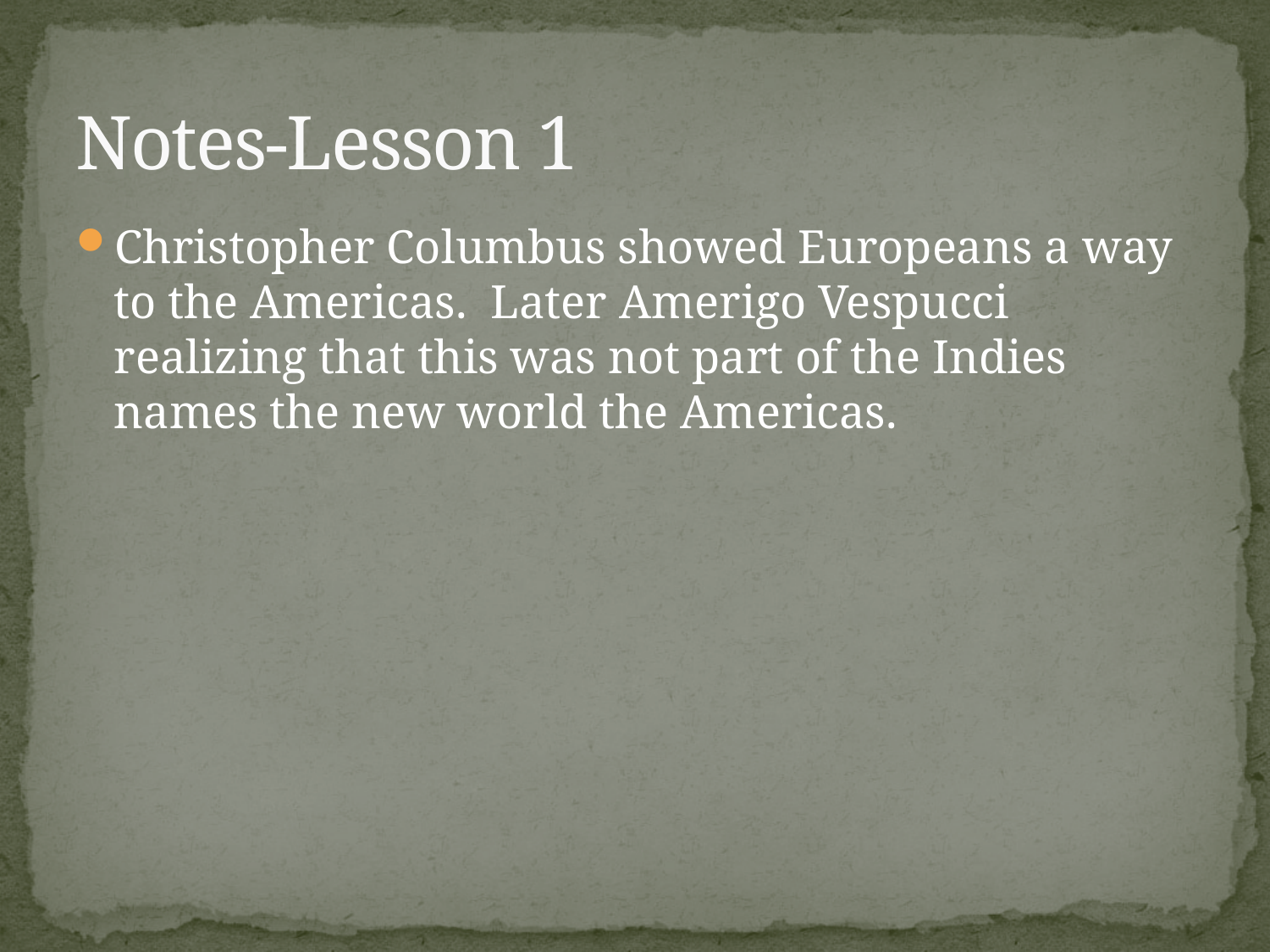

# Notes-Lesson 1
Christopher Columbus showed Europeans a way to the Americas.  Later Amerigo Vespucci realizing that this was not part of the Indies names the new world the Americas.